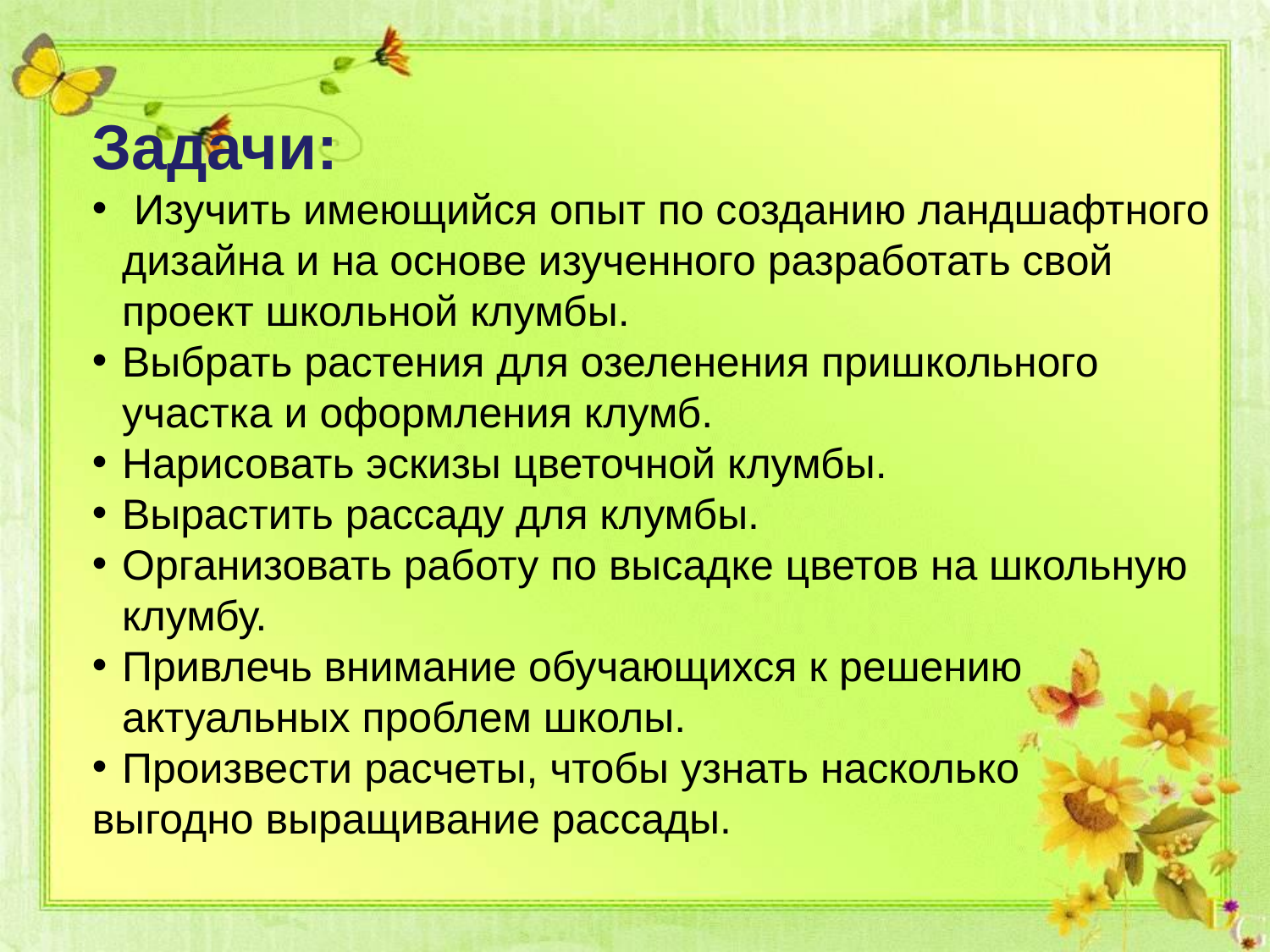

Задачи:
 Изучить имеющийся опыт по созданию ландшафтного дизайна и на основе изученного разработать свой проект школьной клумбы.
Выбрать растения для озеленения пришкольного участка и оформления клумб.
Нарисовать эскизы цветочной клумбы.
Вырастить рассаду для клумбы.
Организовать работу по высадке цветов на школьную клумбу.
Привлечь внимание обучающихся к решению актуальных проблем школы.
Произвести расчеты, чтобы узнать насколько
выгодно выращивание рассады.